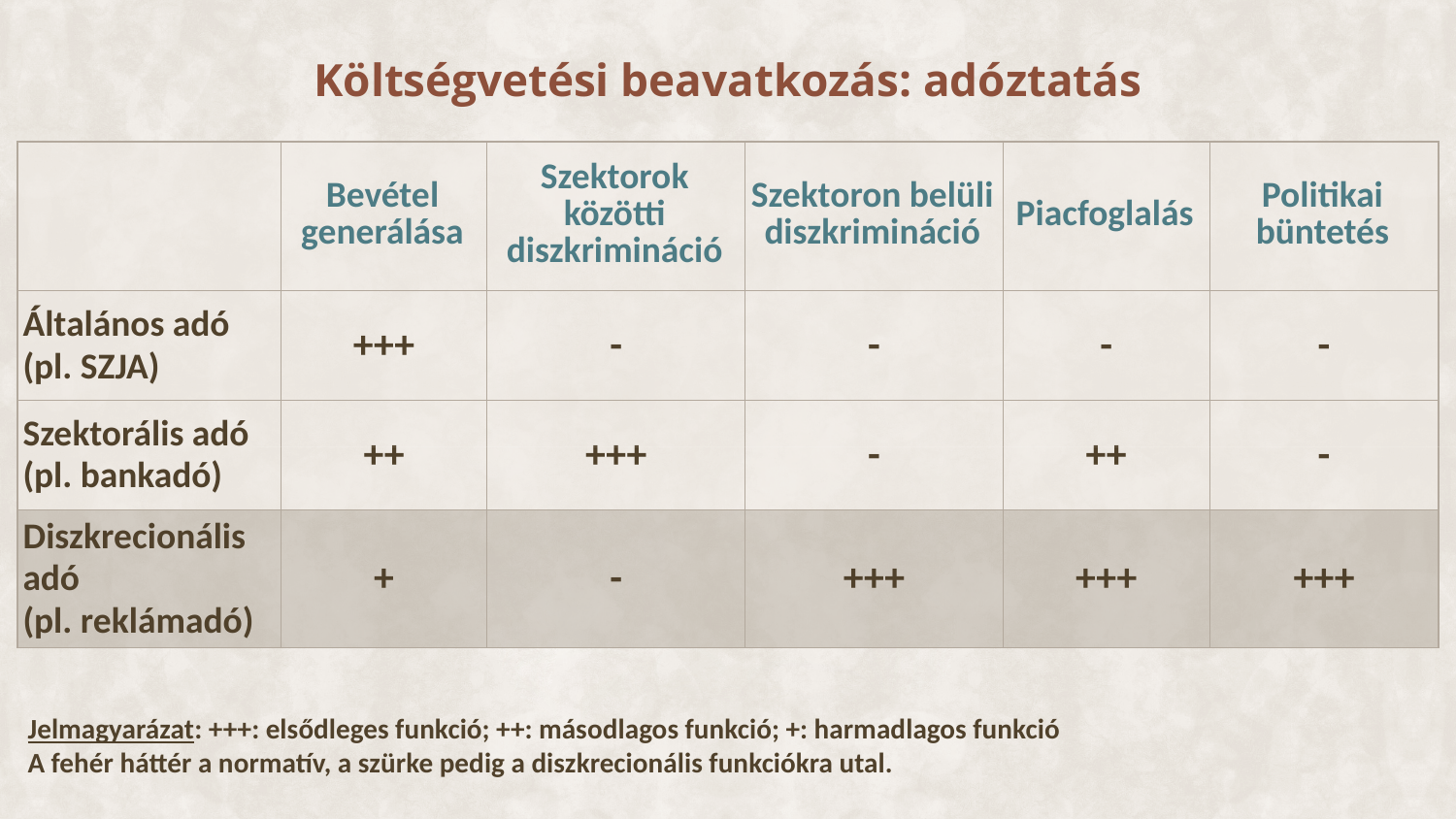

# Költségvetési beavatkozás: adóztatás
|  | Bevétel generálása | Szektorok közötti diszkrimináció | Szektoron belüli diszkrimináció | Piacfoglalás | Politikai büntetés |
| --- | --- | --- | --- | --- | --- |
| Általános adó (pl. SZJA) | +++ | - | - | - | - |
| Szektorális adó (pl. bankadó) | ++ | +++ | ­- | ++ | - |
| Diszkrecionális adó (pl. reklámadó) | + | - | +++ | +++ | +++ |

Jelmagyarázat: +++: elsődleges funkció; ++: másodlagos funkció; +: harmadlagos funkció
A fehér háttér a normatív, a szürke pedig a diszkrecionális funkciókra utal.